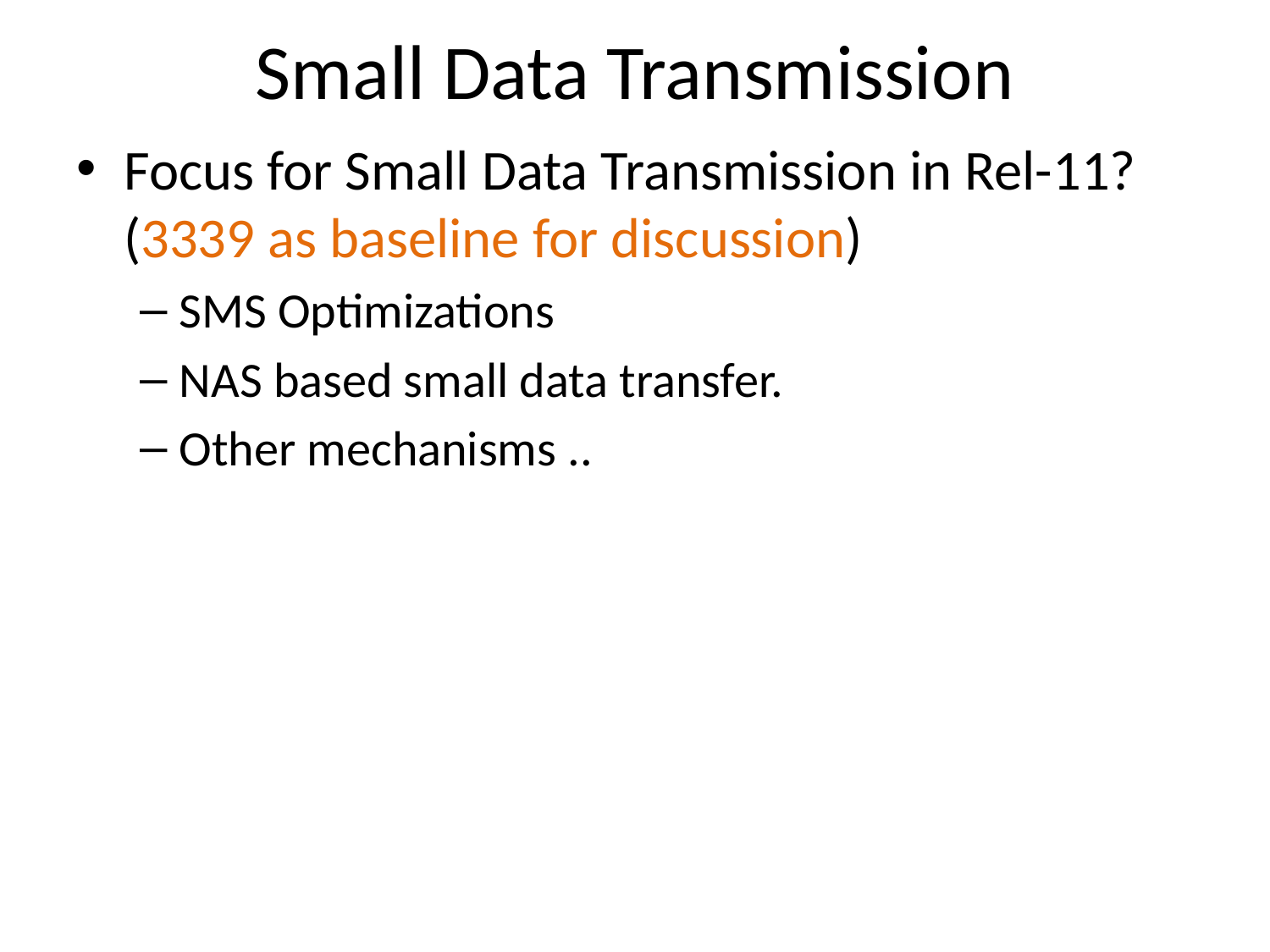

# Small Data Transmission
Focus for Small Data Transmission in Rel-11? (3339 as baseline for discussion)
SMS Optimizations
NAS based small data transfer.
Other mechanisms ..